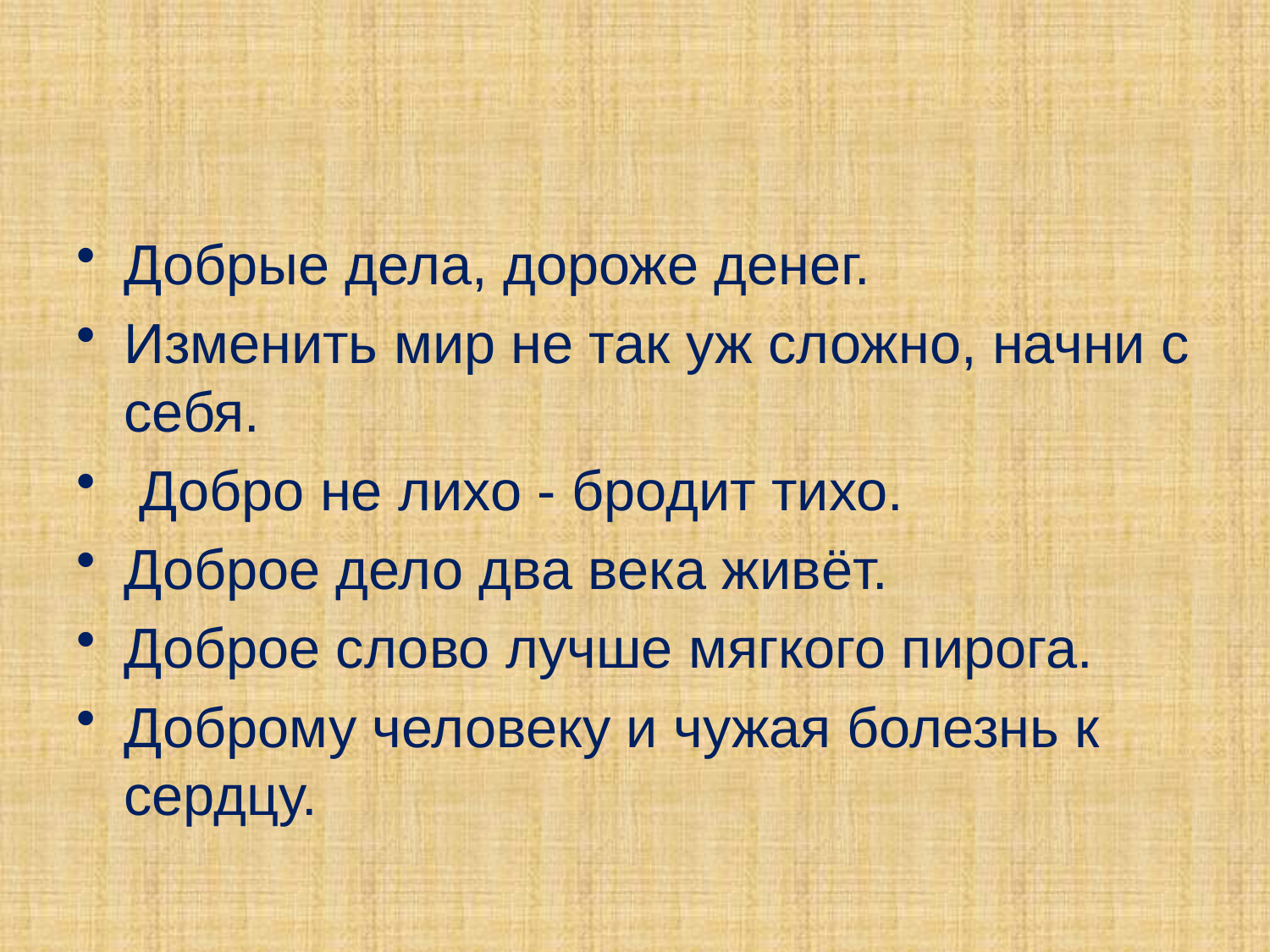

#
Добрые дела, дороже денег.
Изменить мир не так уж сложно, начни с себя.
 Добро не лихо - бродит тихо.
Доброе дело два века живёт.
Доброе слово лучше мягкого пирога.
Доброму человеку и чужая болезнь к сердцу.